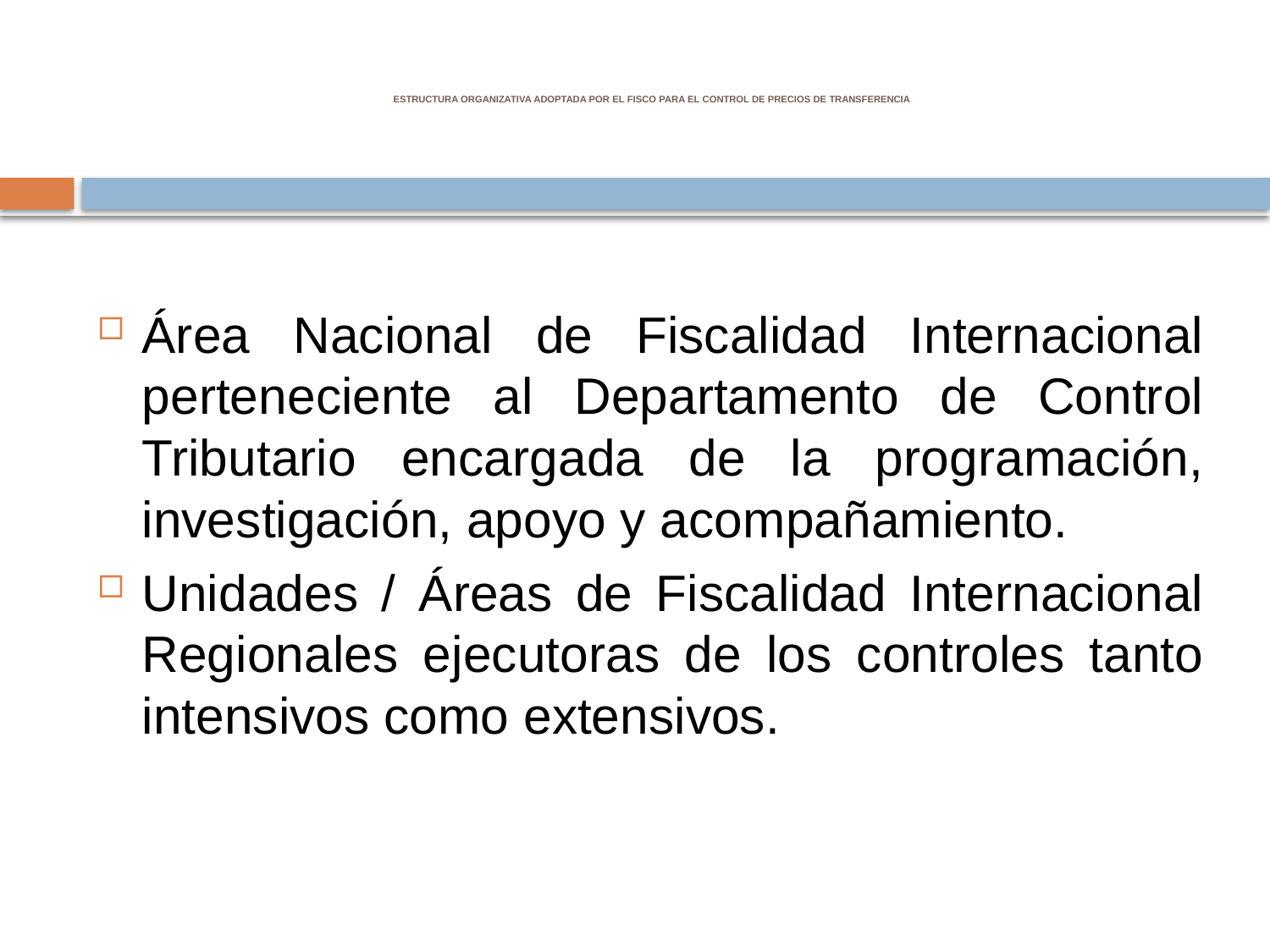

# ESTRUCTURA ORGANIZATIVA ADOPTADA POR EL FISCO PARA EL CONTROL DE PRECIOS DE TRANSFERENCIA

Área Nacional de Fiscalidad Internacional perteneciente al Departamento de Control Tributario encargada de la programación, investigación, apoyo y acompañamiento.
Unidades / Áreas de Fiscalidad Internacional Regionales ejecutoras de los controles tanto intensivos como extensivos.